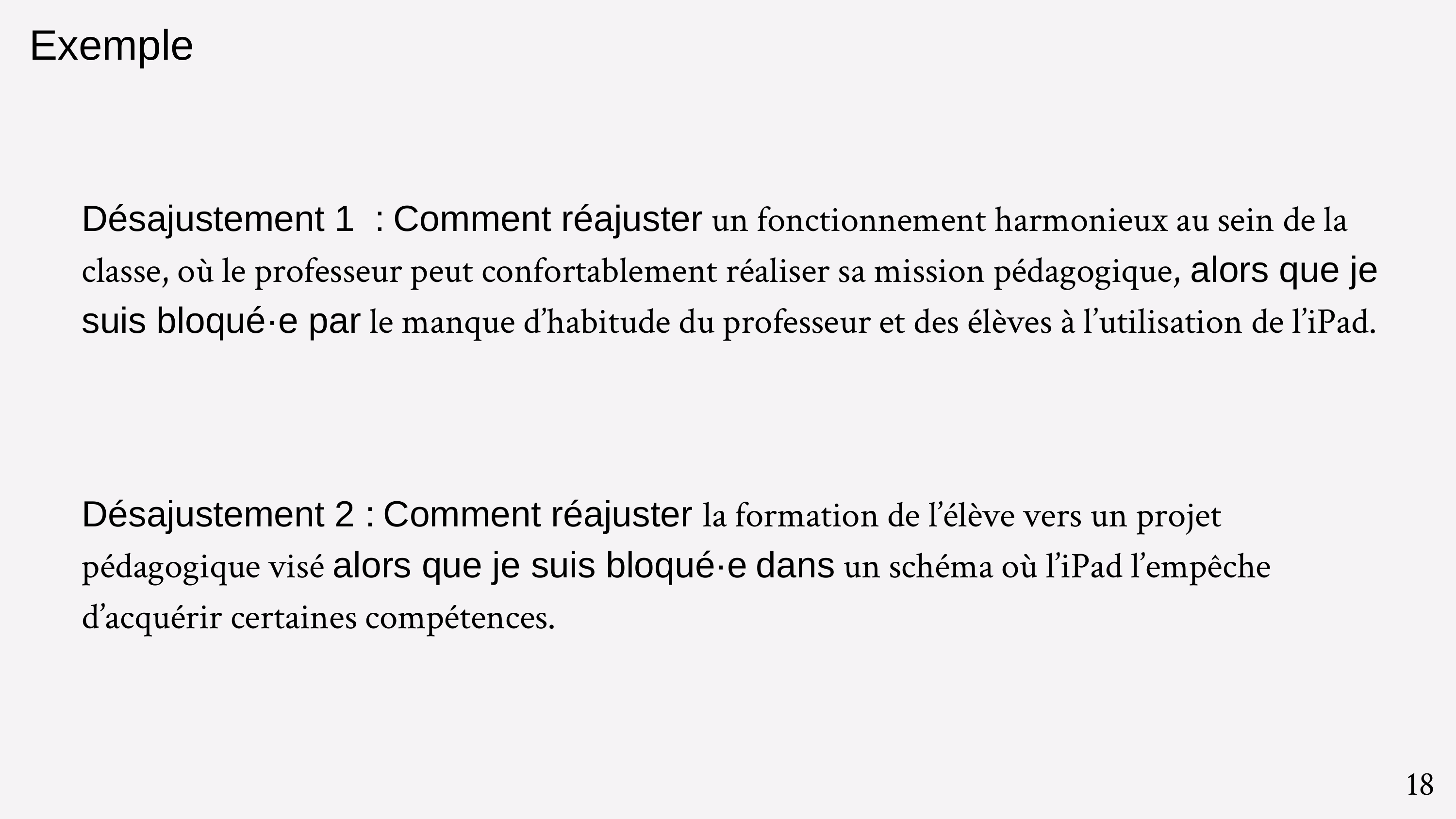

Exemple
Désajustement 1  : Comment réajuster un fonctionnement harmonieux au sein de la classe, où le professeur peut confortablement réaliser sa mission pédagogique, alors que je suis bloqué·e par le manque d’habitude du professeur et des élèves à l’utilisation de l’iPad.
Désajustement 2 : Comment réajuster la formation de l’élève vers un projet pédagogique visé alors que je suis bloqué·e dans un schéma où l’iPad l’empêche d’acquérir certaines compétences.
18